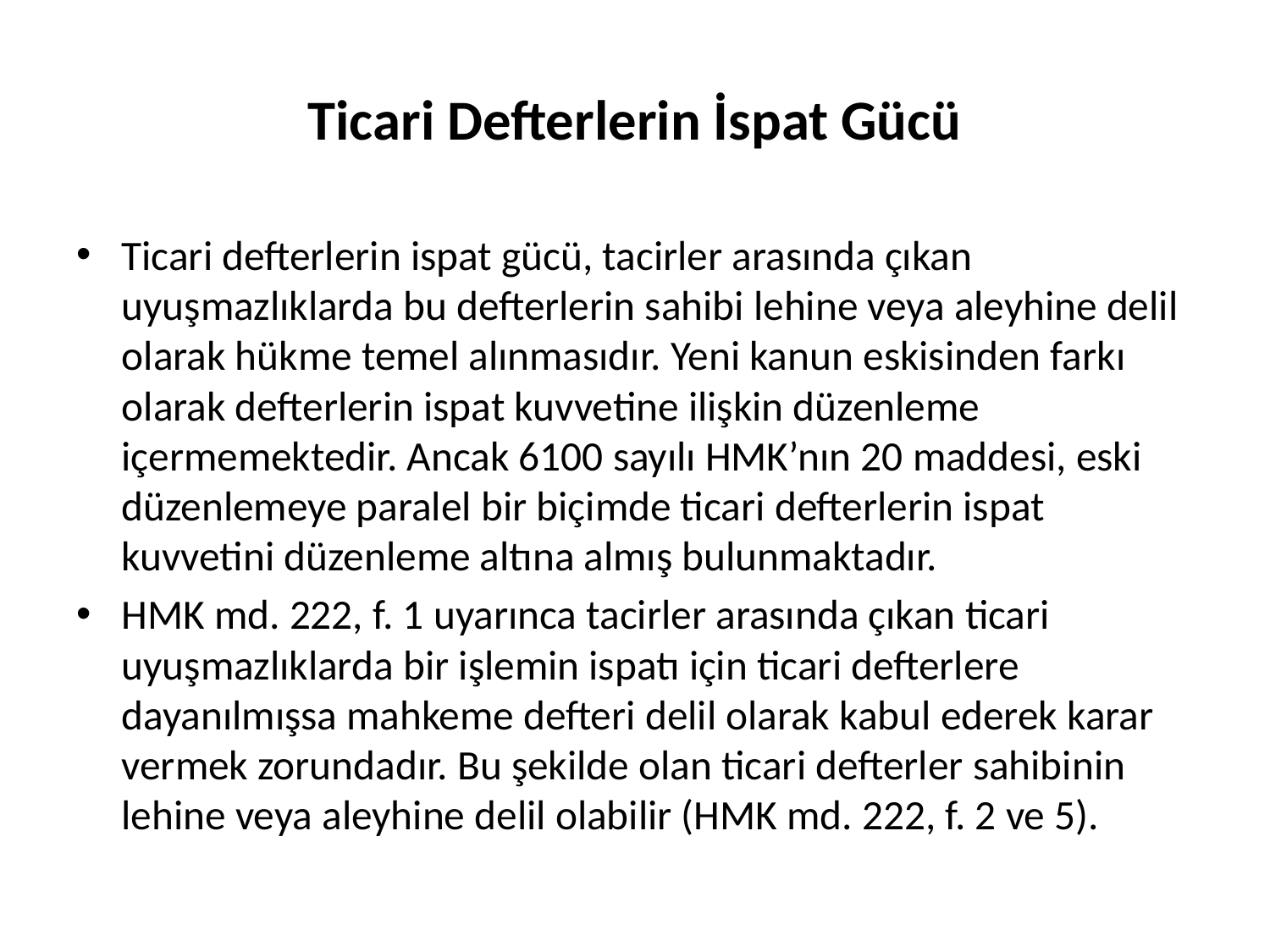

# Ticari Defterlerin İspat Gücü
Ticari defterlerin ispat gücü, tacirler arasında çıkan uyuşmazlıklarda bu defterlerin sahibi lehine veya aleyhine delil olarak hükme temel alınmasıdır. Yeni kanun eskisinden farkı olarak defterlerin ispat kuvvetine ilişkin düzenleme içermemektedir. Ancak 6100 sayılı HMK’nın 20 maddesi, eski düzenlemeye paralel bir biçimde ticari defterlerin ispat kuvvetini düzenleme altına almış bulunmaktadır.
HMK md. 222, f. 1 uyarınca tacirler arasında çıkan ticari uyuşmazlıklarda bir işlemin ispatı için ticari defterlere dayanılmışsa mahkeme defteri delil olarak kabul ederek karar vermek zorundadır. Bu şekilde olan ticari defterler sahibinin lehine veya aleyhine delil olabilir (HMK md. 222, f. 2 ve 5).